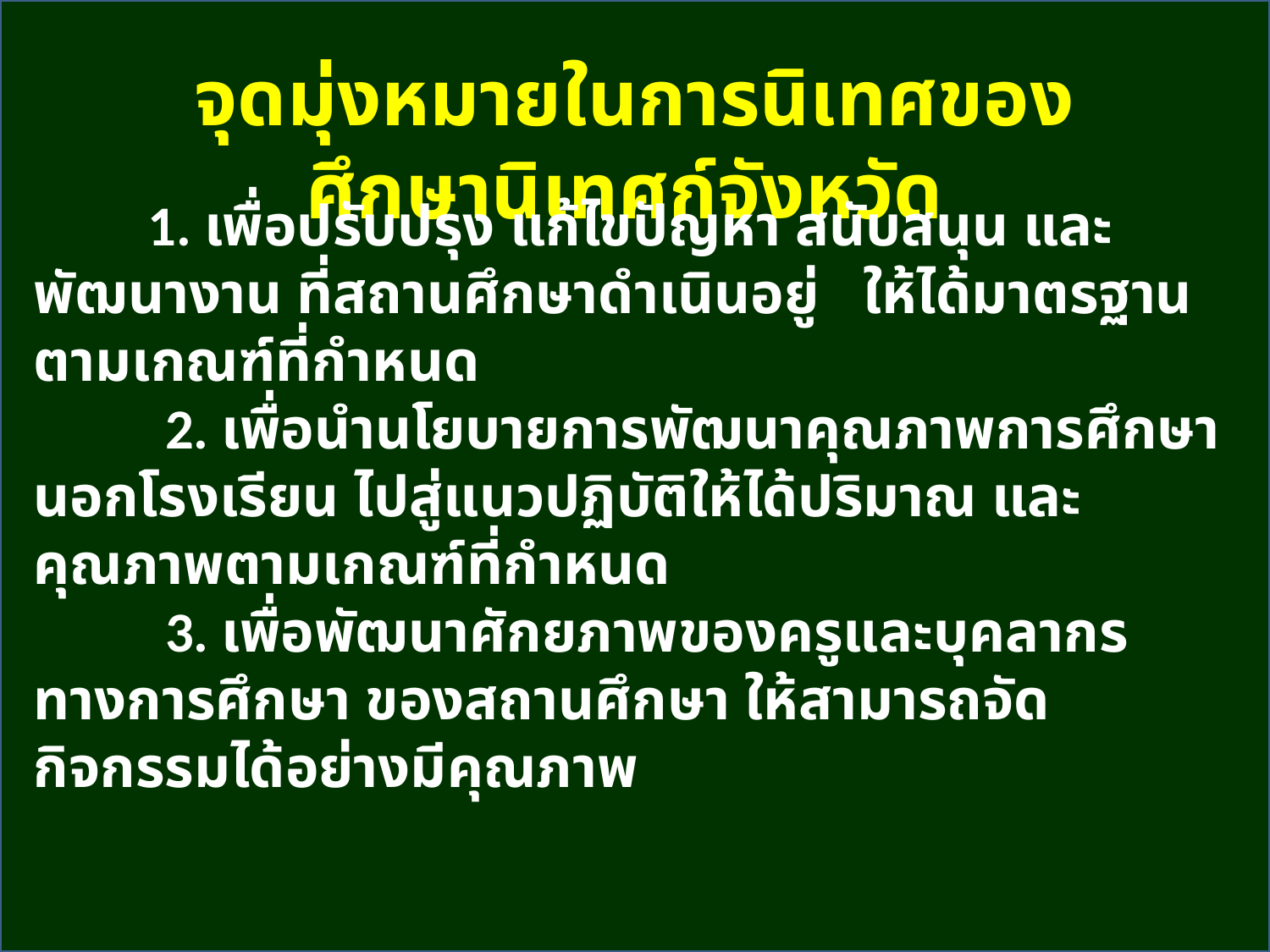

จุดมุ่งหมายในการนิเทศของศึกษานิเทศก์จังหวัด
         1. เพื่อปรับปรุง แก้ไขปัญหา สนับสนุน และพัฒนางาน ที่สถานศึกษาดำเนินอยู่   ให้ได้มาตรฐานตามเกณฑ์ที่กำหนด
         2. เพื่อนำนโยบายการพัฒนาคุณภาพการศึกษานอกโรงเรียน ไปสู่แนวปฏิบัติให้ได้ปริมาณ และคุณภาพตามเกณฑ์ที่กำหนด
         3. เพื่อพัฒนาศักยภาพของครูและบุคลากรทางการศึกษา ของสถานศึกษา ให้สามารถจัดกิจกรรมได้อย่างมีคุณภาพ